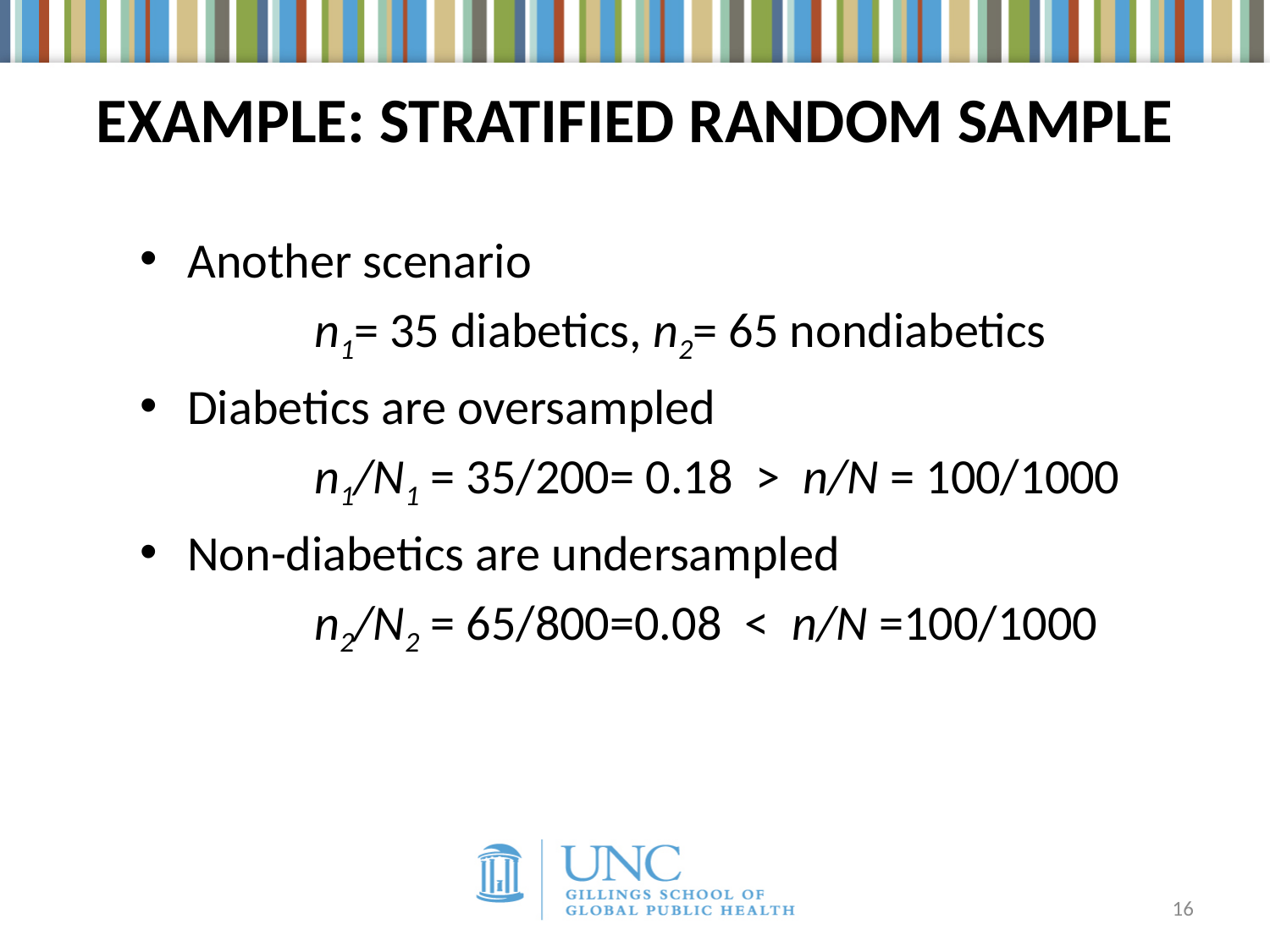

# EXAMPLE: STRATIFIED RANDOM SAMPLE
Another scenario
		n1= 35 diabetics, n2= 65 nondiabetics
Diabetics are oversampled
		n1/N1 = 35/200= 0.18  >  n/N = 100/1000
Non-diabetics are undersampled
		n2/N2 = 65/800=0.08  <  n/N =100/1000

16